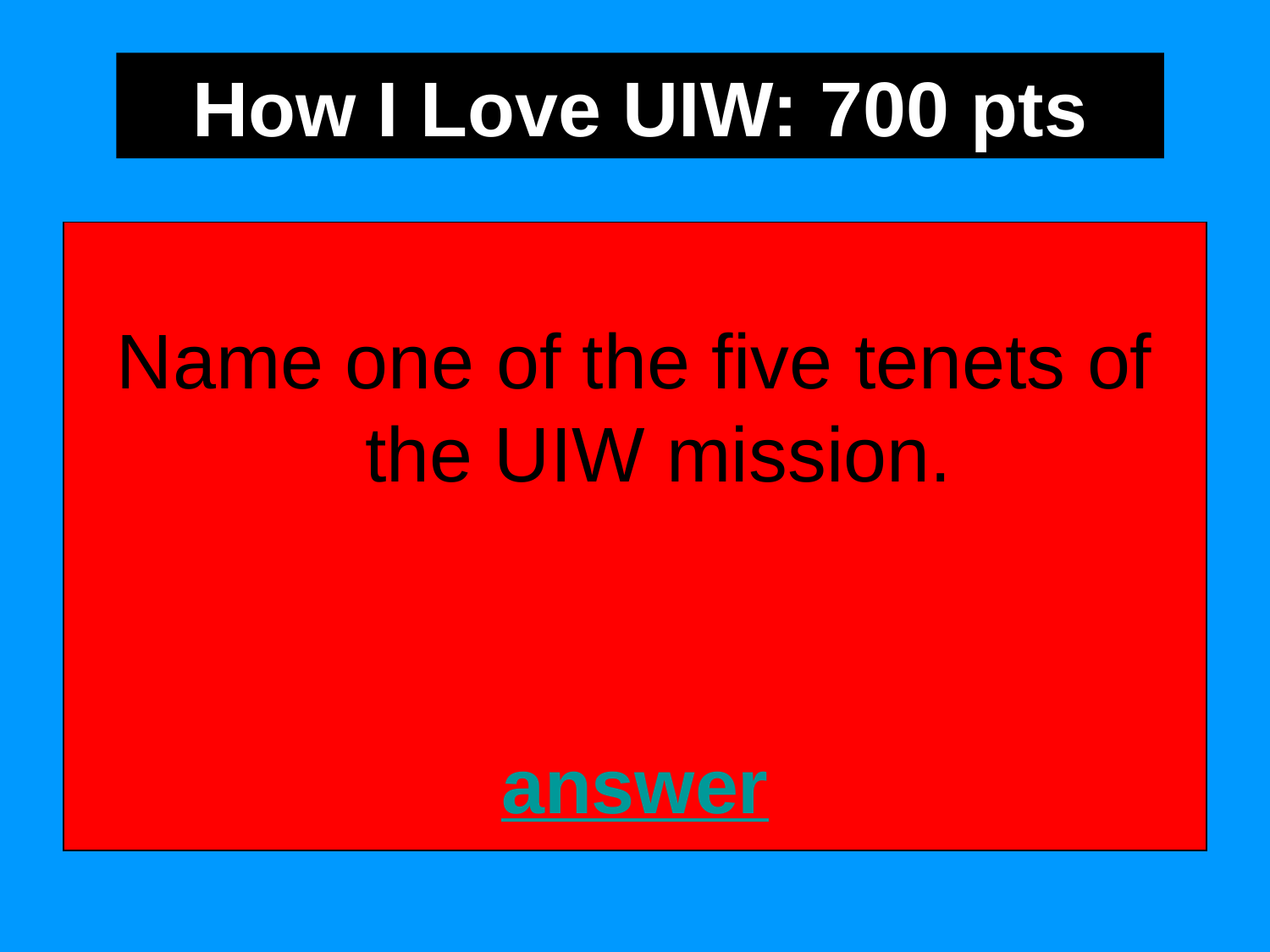

How I Love UIW: 700 pts

Name one of the five tenets of the UIW mission.
answer